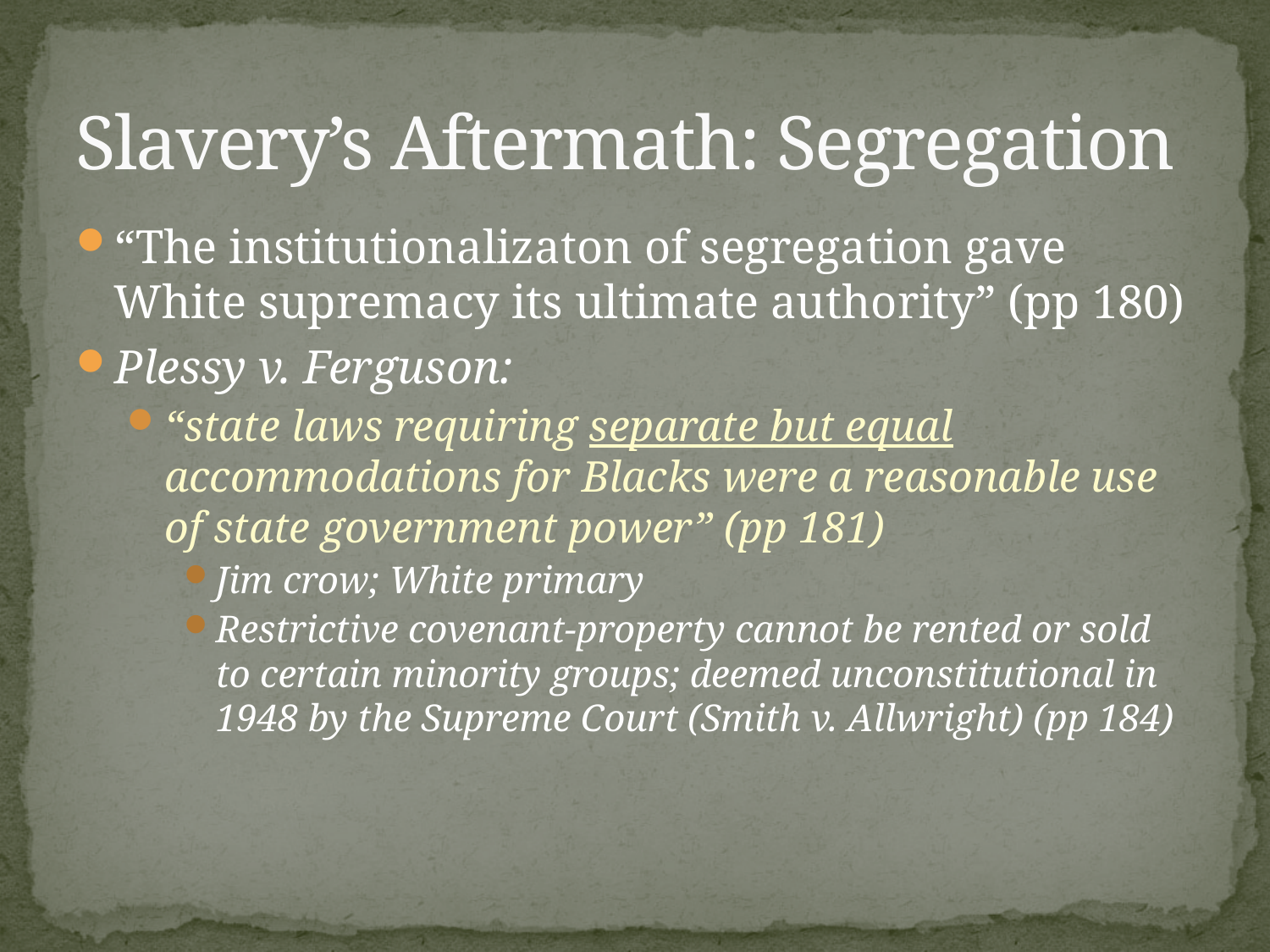

# Slavery’s Aftermath: Segregation
“The institutionalizaton of segregation gave White supremacy its ultimate authority” (pp 180)
Plessy v. Ferguson:
“state laws requiring separate but equal accommodations for Blacks were a reasonable use of state government power” (pp 181)
Jim crow; White primary
Restrictive covenant-property cannot be rented or sold to certain minority groups; deemed unconstitutional in 1948 by the Supreme Court (Smith v. Allwright) (pp 184)